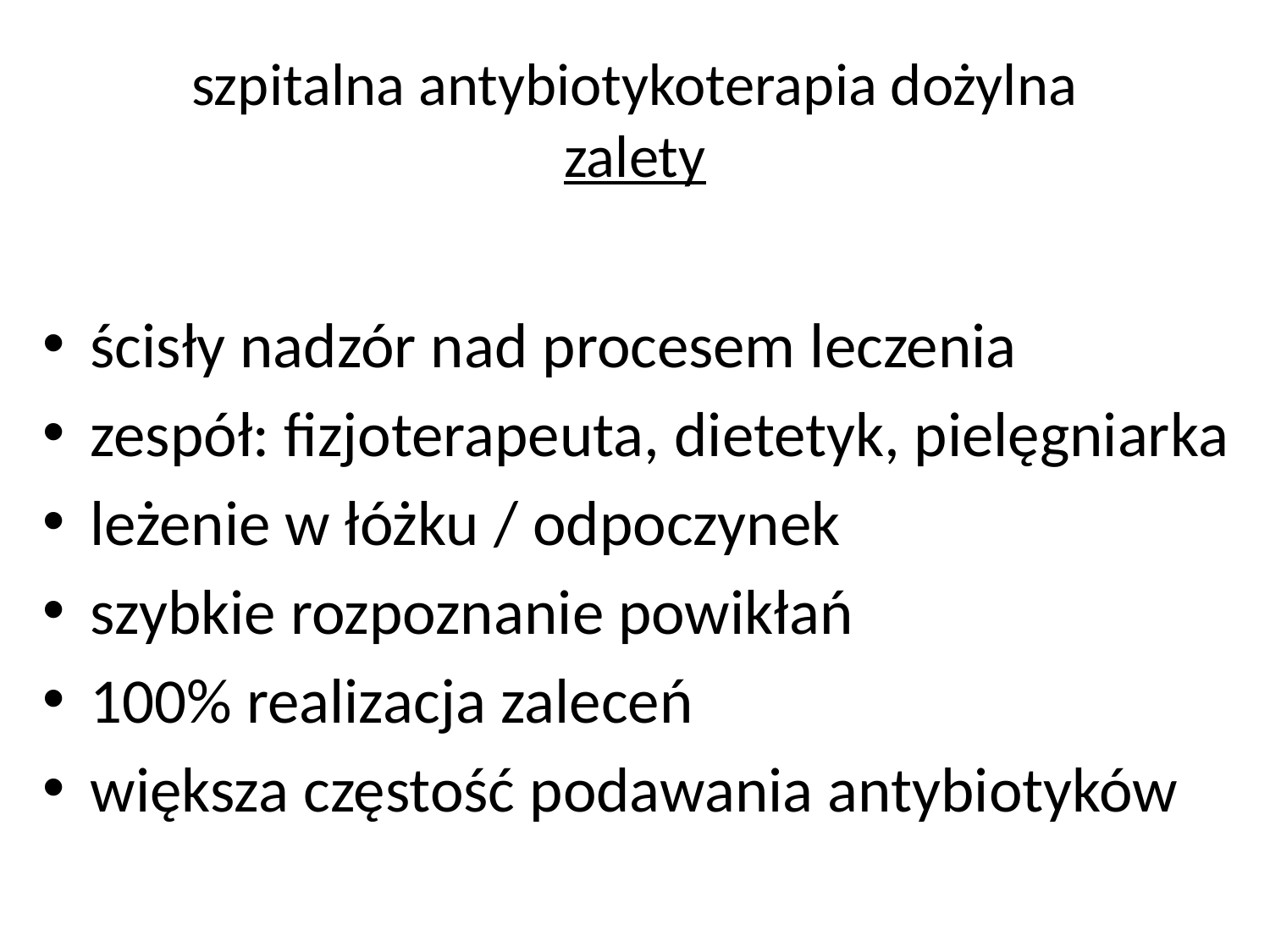

# szpitalna antybiotykoterapia dożylna zalety
ścisły nadzór nad procesem leczenia
zespół: fizjoterapeuta, dietetyk, pielęgniarka
leżenie w łóżku / odpoczynek
szybkie rozpoznanie powikłań
100% realizacja zaleceń
większa częstość podawania antybiotyków